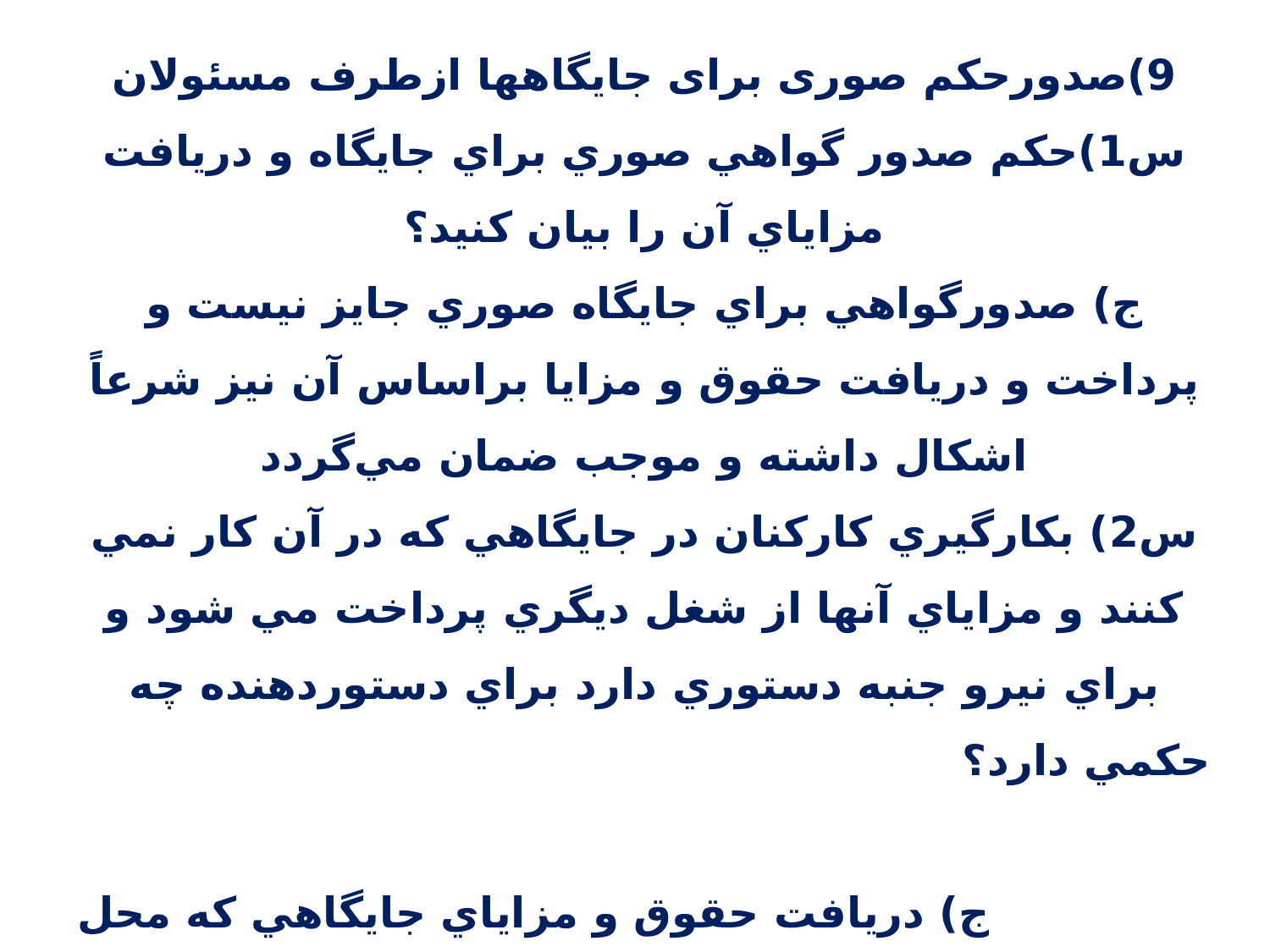

9)صدورحکم صوری برای جایگاهها ازطرف مسئولان
س1)حكم صدور گواهي صوري براي جايگاه و دريافت مزاياي آن را بيان كنيد؟
ج) صدورگواهي براي جايگاه صوري جايز نيست و پرداخت و دريافت حقوق و مزايا براساس آن نيز شرعاً اشكال داشته و موجب ضمان مي‌گردد
س2) بكارگيري كاركنان در جايگاهي كه در آن كار نمي كنند و مزاياي آنها از شغل ديگري پرداخت مي شود و براي نيرو جنبه دستوري دارد براي دستوردهنده چه حكمي دارد؟                                                                                                                                                          ج) دريافت حقوق و مزاياي جايگاهي كه محل خدمت فرد نيست جايز نيست و آنچه بعنوان جايگاه دريافت نموده است بايد برگرداند مگر آنكه ضابطه و مجوزي براي اين موضوع بوده باشد كه در اين صورت حكم شرعي تابع ضوابط و مقررات است.